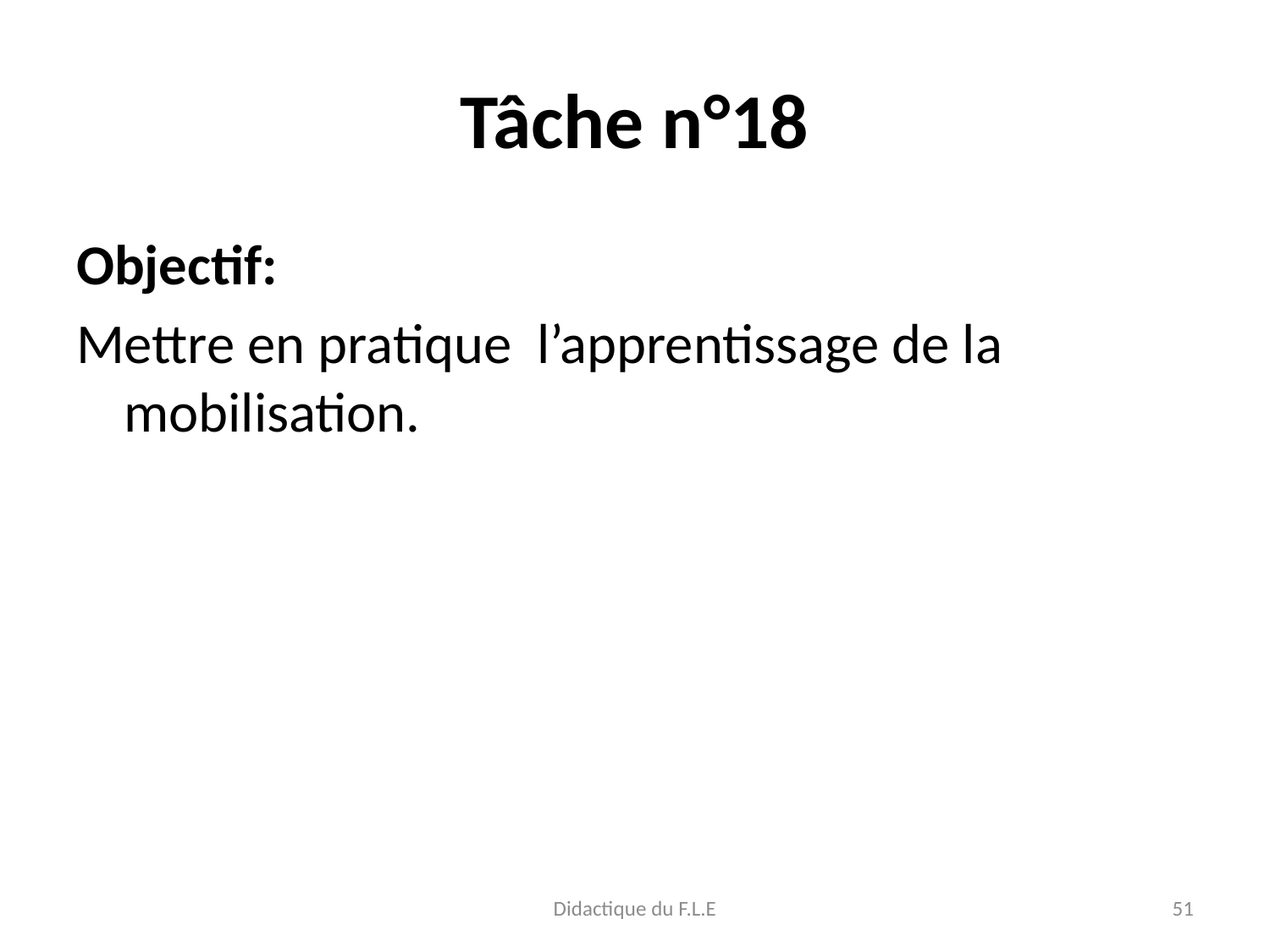

# Tâche n°18
Objectif:
Mettre en pratique  l’apprentissage de la mobilisation.
Didactique du F.L.E
51